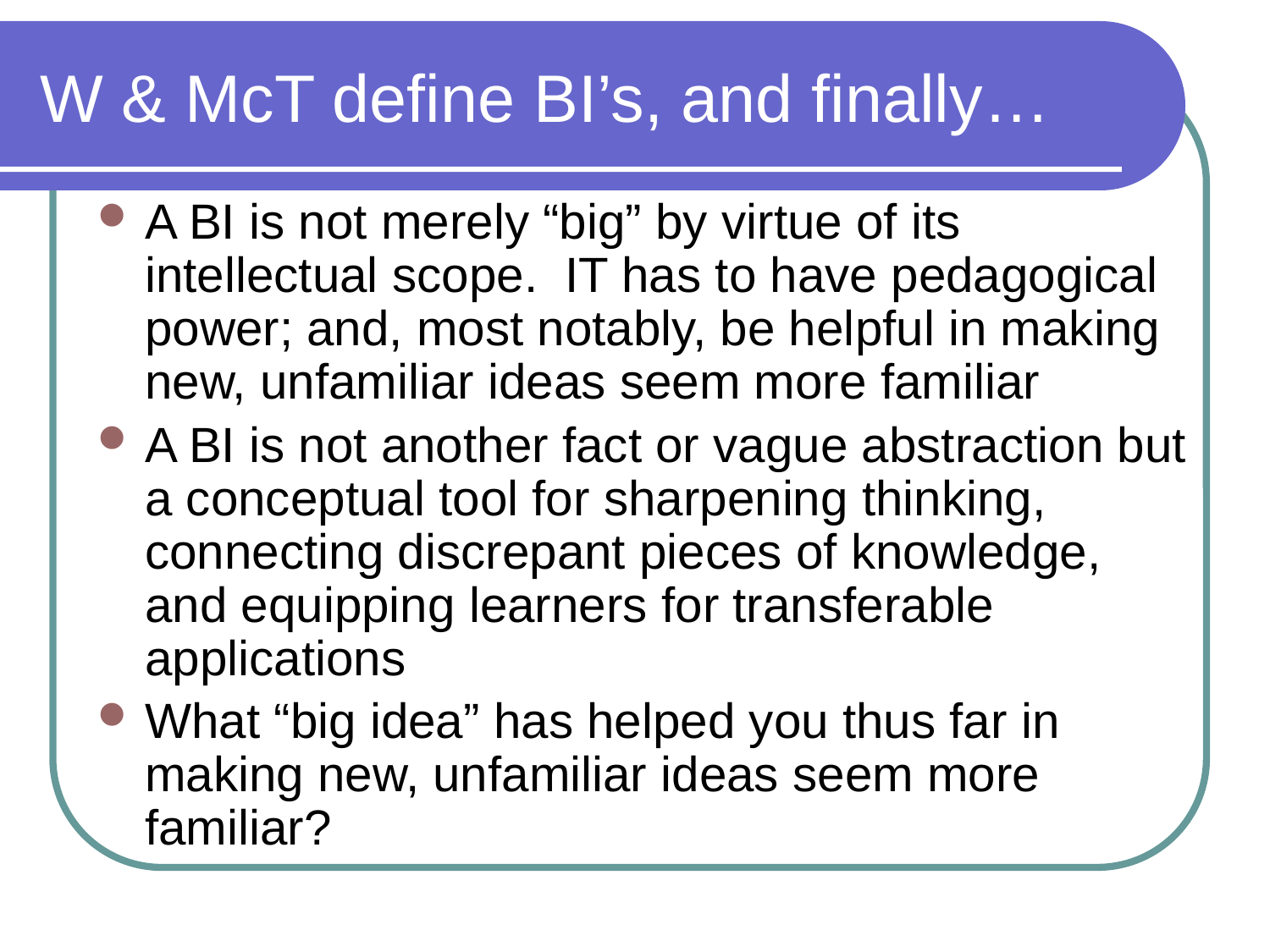

# W & McT define BI’s, and finally…
A BI is not merely “big” by virtue of its intellectual scope.  IT has to have pedagogical power; and, most notably, be helpful in making new, unfamiliar ideas seem more familiar
A BI is not another fact or vague abstraction but a conceptual tool for sharpening thinking, connecting discrepant pieces of knowledge, and equipping learners for transferable applications
What “big idea” has helped you thus far in making new, unfamiliar ideas seem more familiar?